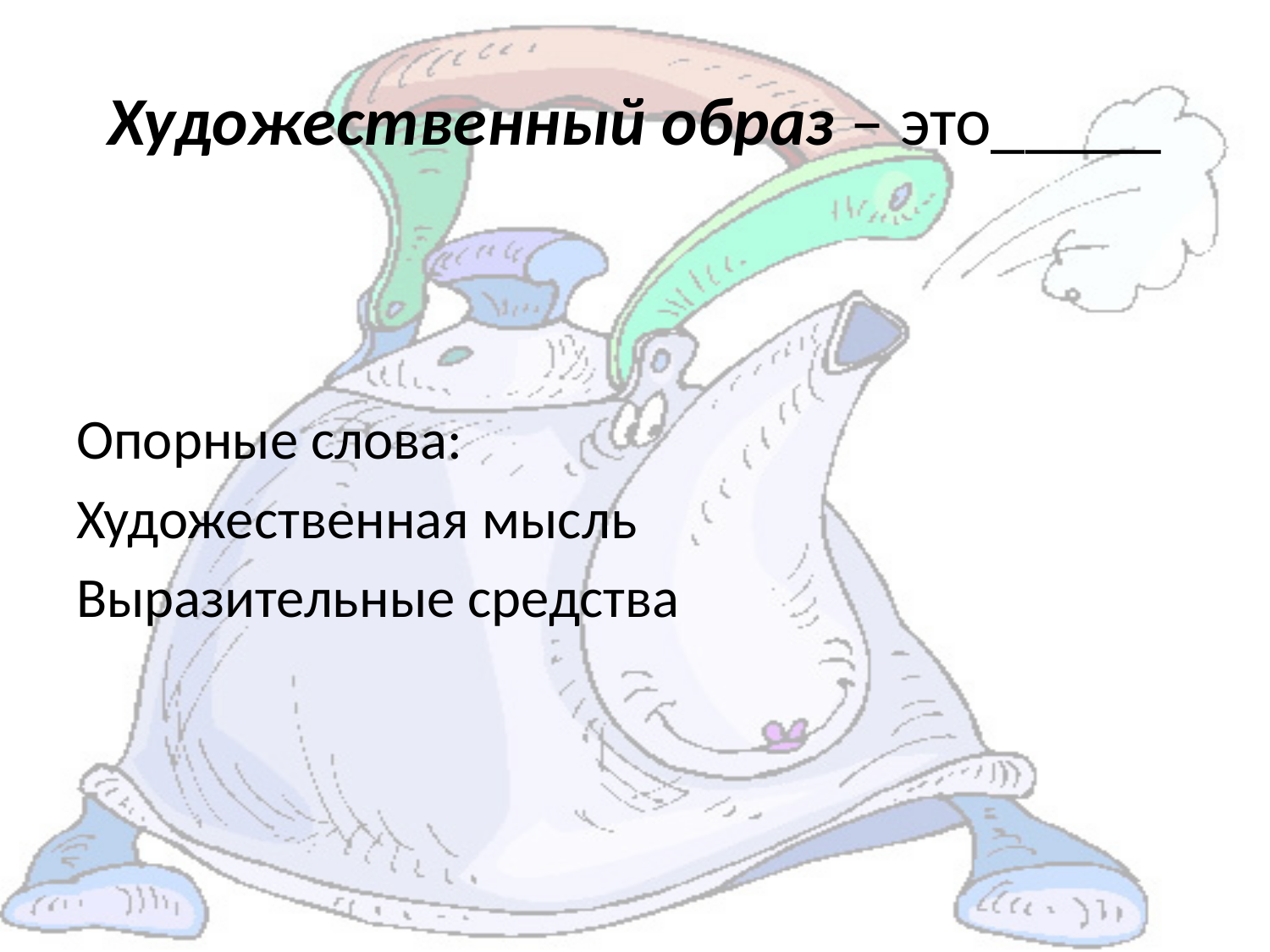

# Художественный образ – это_____
Опорные слова:
Художественная мысль
Выразительные средства